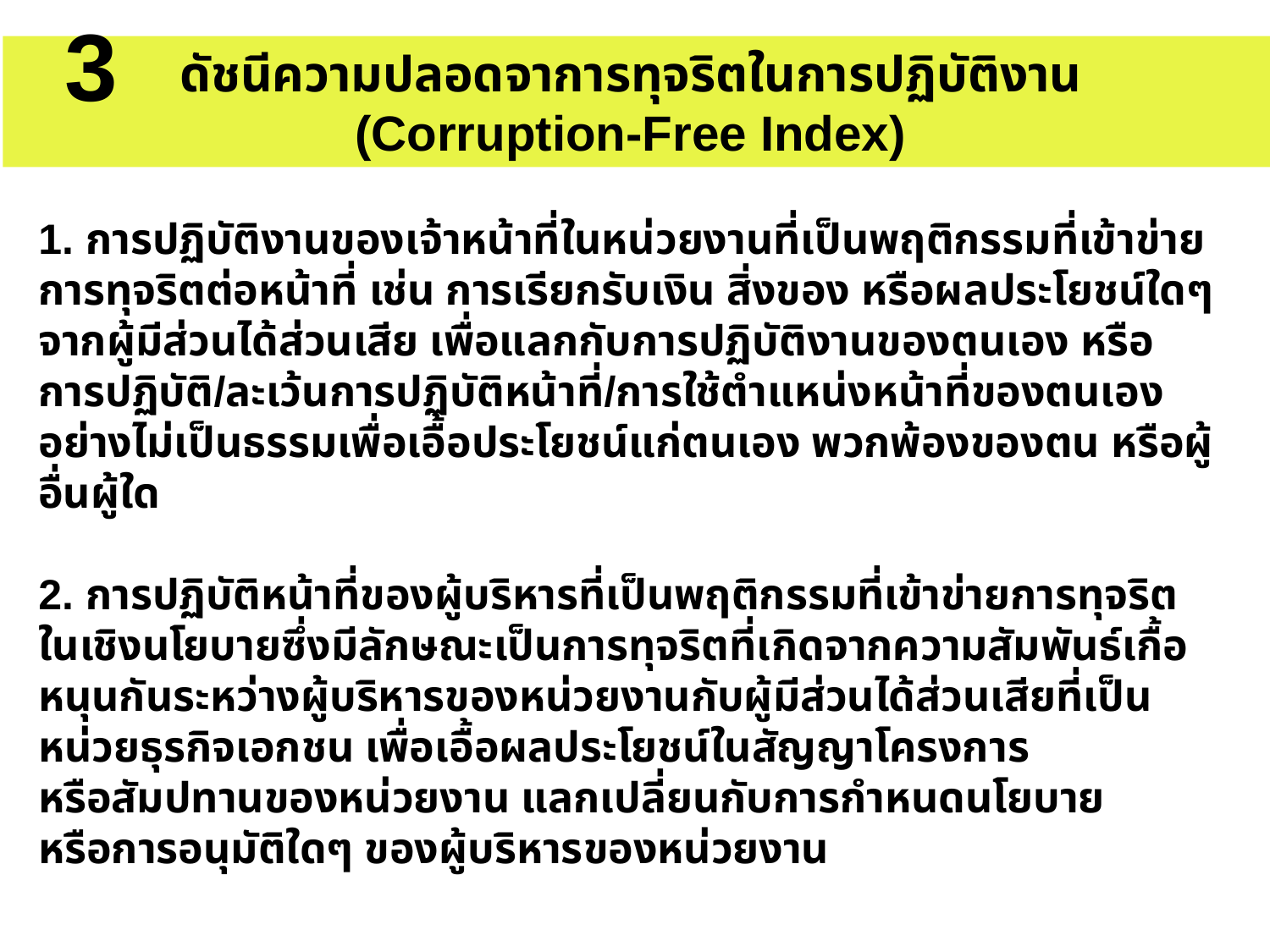

3
ดัชนีความปลอดจาการทุจริตในการปฏิบัติงาน
(Corruption-Free Index)
1. การปฏิบัติงานของเจ้าหน้าที่ในหน่วยงานที่เป็นพฤติกรรมที่เข้าข่ายการทุจริตต่อหน้าที่ เช่น การเรียกรับเงิน สิ่งของ หรือผลประโยชน์ใดๆ จากผู้มีส่วนได้ส่วนเสีย เพื่อแลกกับการปฏิบัติงานของตนเอง หรือ
การปฏิบัติ/ละเว้นการปฏิบัติหน้าที่/การใช้ตำแหน่งหน้าที่ของตนเองอย่างไม่เป็นธรรมเพื่อเอื้อประโยชน์แก่ตนเอง พวกพ้องของตน หรือผู้อื่นผู้ใด

2. การปฏิบัติหน้าที่ของผู้บริหารที่เป็นพฤติกรรมที่เข้าข่ายการทุจริต
ในเชิงนโยบายซึ่งมีลักษณะเป็นการทุจริตที่เกิดจากความสัมพันธ์เกื้อหนุนกันระหว่างผู้บริหารของหน่วยงานกับผู้มีส่วนได้ส่วนเสียที่เป็นหน่วยธุรกิจเอกชน เพื่อเอื้อผลประโยชน์ในสัญญาโครงการ
หรือสัมปทานของหน่วยงาน แลกเปลี่ยนกับการกำหนดนโยบาย
หรือการอนุมัติใดๆ ของผู้บริหารของหน่วยงาน